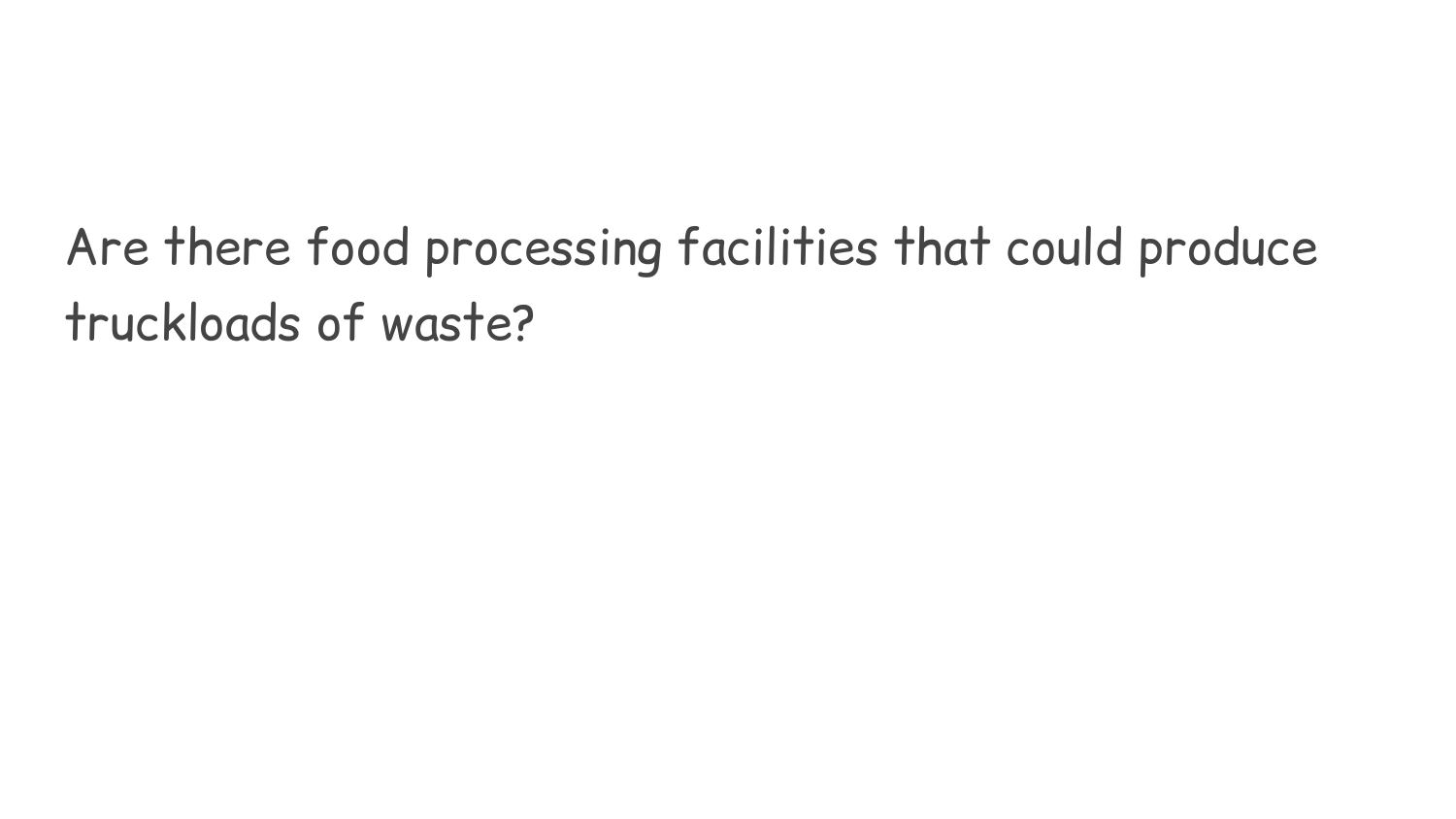

#
Are there food processing facilities that could produce truckloads of waste?